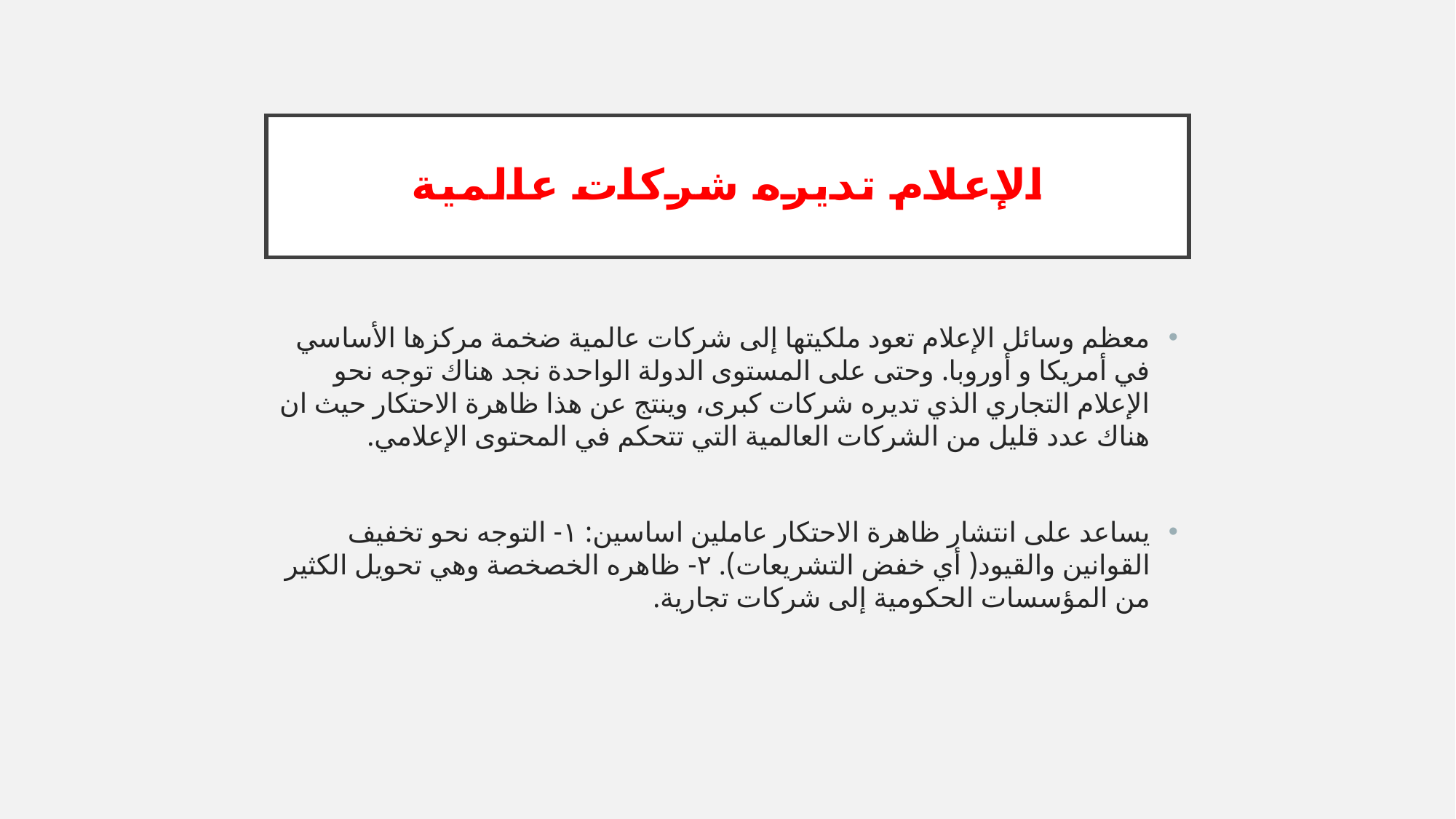

# الإعلام تديره شركات عالمية
معظم وسائل الإعلام تعود ملكيتها إلى شركات عالمية ضخمة مركزها الأساسي في أمريكا و أوروبا. وحتى على المستوى الدولة الواحدة نجد هناك توجه نحو الإعلام التجاري الذي تديره شركات كبرى، وينتج عن هذا ظاهرة الاحتكار حيث ان هناك عدد قليل من الشركات العالمية التي تتحكم في المحتوى الإعلامي.

يساعد على انتشار ظاهرة الاحتكار عاملين اساسين: ١- التوجه نحو تخفيف القوانين والقيود( أي خفض التشريعات). ٢- ظاهره الخصخصة وهي تحويل الكثير من المؤسسات الحكومية إلى شركات تجارية.